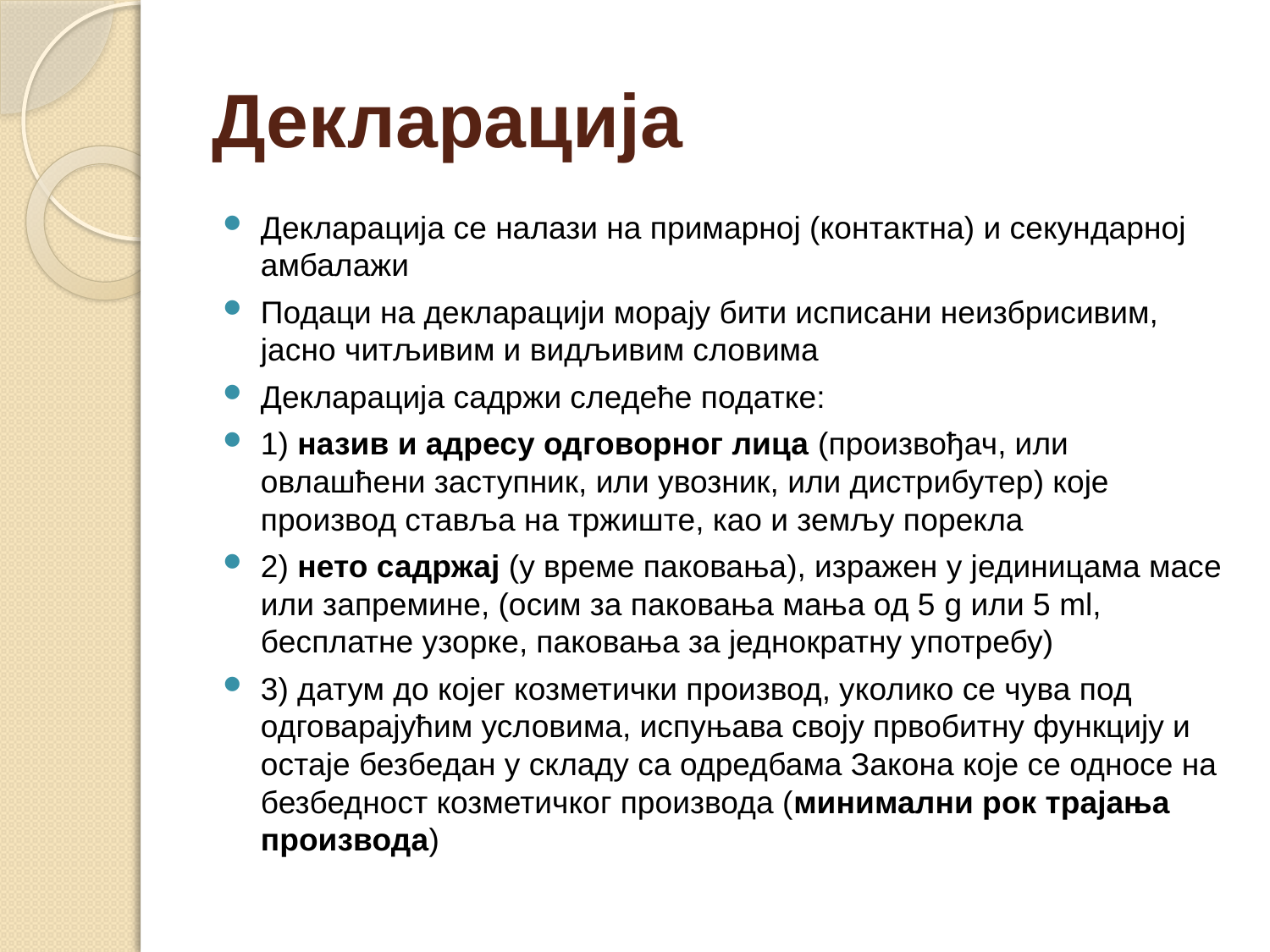

# Декларација
Декларација се налази на примарној (контактна) и секундарној амбалажи
Подаци на декларацији морају бити исписани неизбрисивим, јасно читљивим и видљивим словима
Декларација садржи следеће податке:
1) назив и адресу одговорног лица (произвођач, или овлашћени заступник, или увозник, или дистрибутер) које производ ставља на тржиште, као и земљу порекла
2) нето садржај (у време паковања), изражен у јединицама масе или запремине, (осим за паковања мања од 5 g или 5 ml, бесплатне узорке, паковања за једнократну употребу)
3) датум до којег козметички производ, уколико се чува под одговарајућим условима, испуњава своју првобитну функцију и остаје безбедан у складу са одредбама Закона које се односе на безбедност козметичког производа (минимални рок трајања производа)